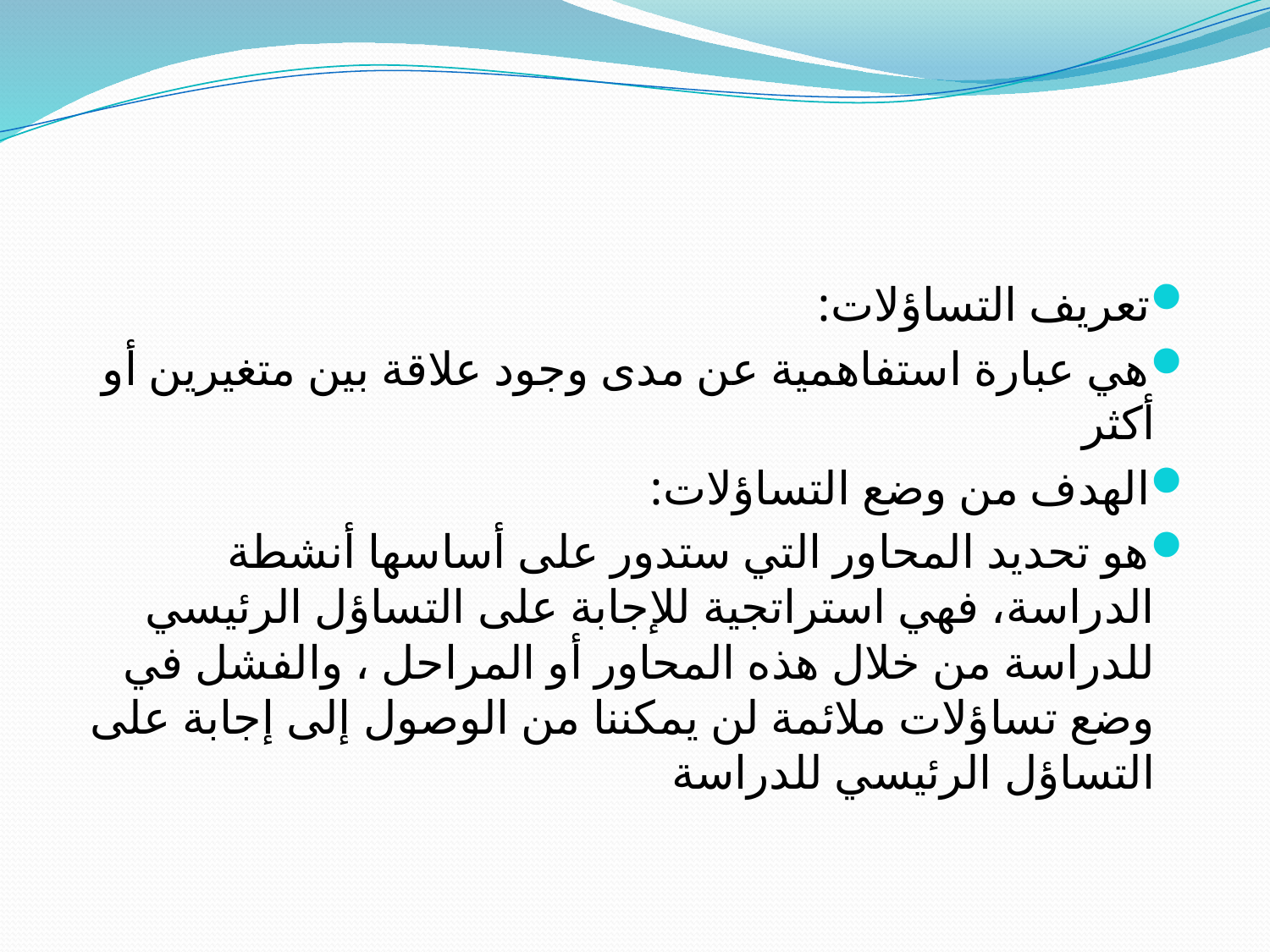

#
تعريف التساؤلات:
هي عبارة استفاهمية عن مدى وجود علاقة بين متغيرين أو أكثر
الهدف من وضع التساؤلات:
هو تحديد المحاور التي ستدور على أساسها أنشطة الدراسة، فهي استراتجية للإجابة على التساؤل الرئيسي للدراسة من خلال هذه المحاور أو المراحل ، والفشل في وضع تساؤلات ملائمة لن يمكننا من الوصول إلى إجابة على التساؤل الرئيسي للدراسة